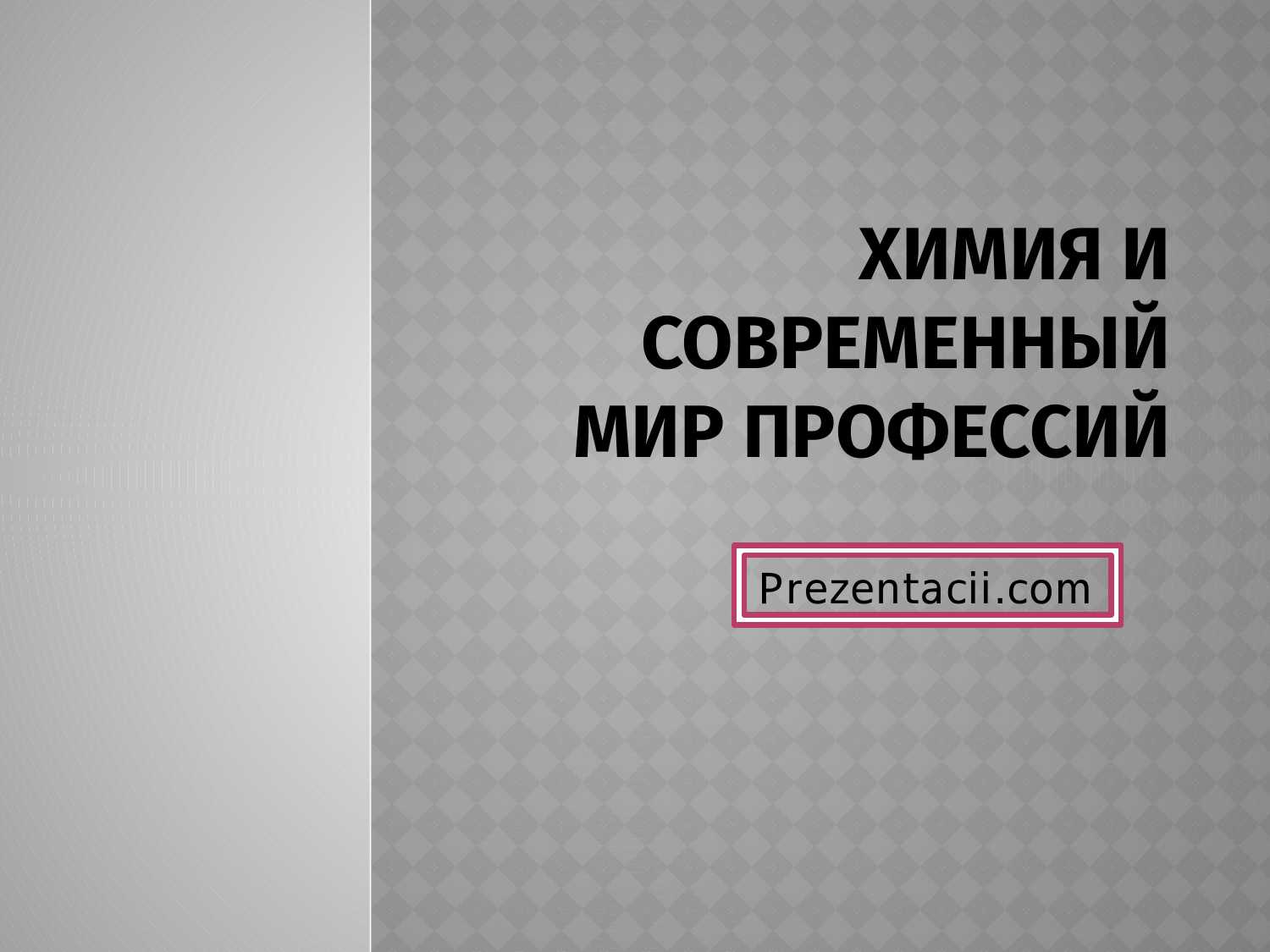

# Химия и современный мир профессий
Prezentacii.com